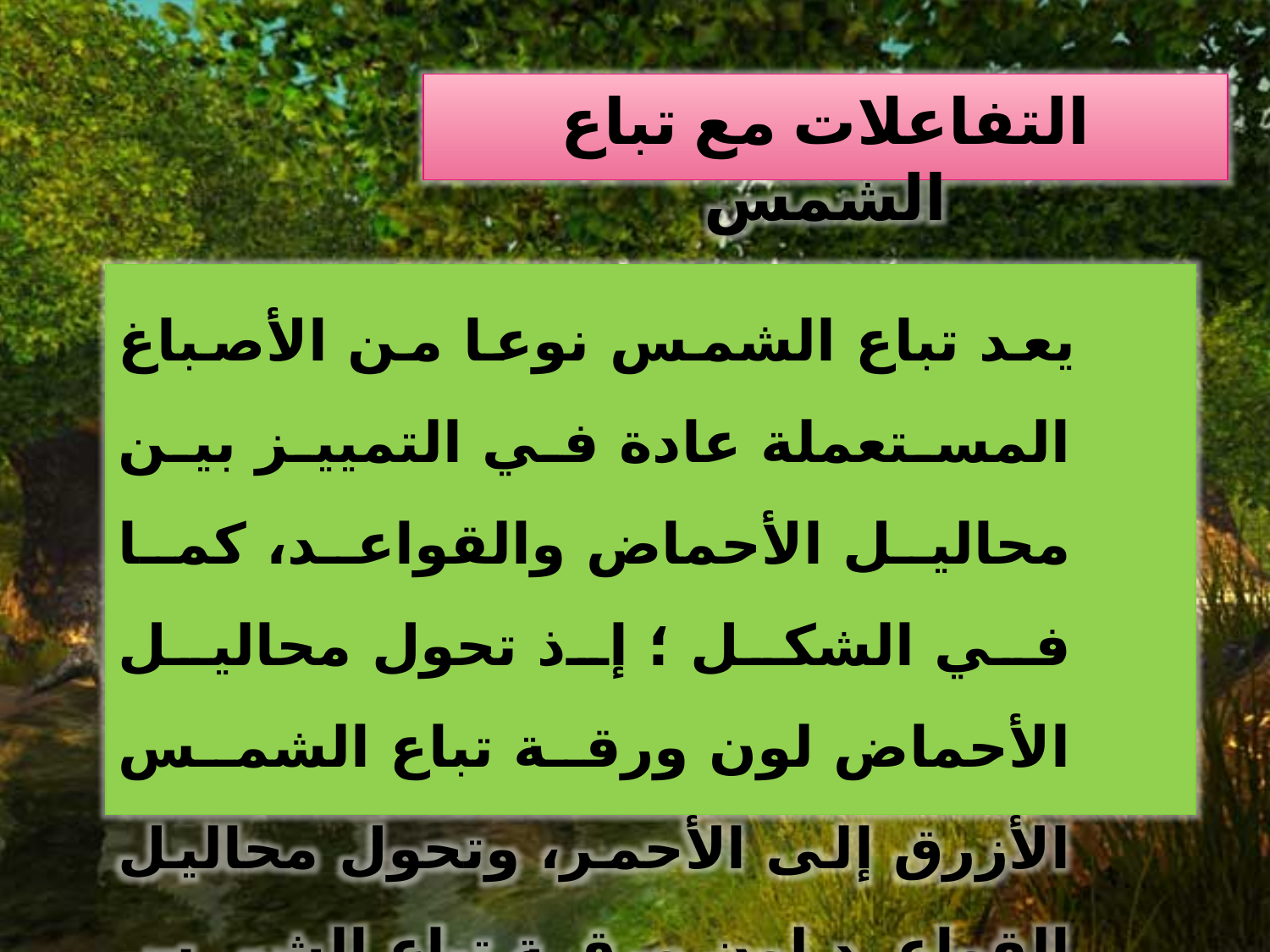

التفاعلات مع تباع الشمس
     يعد تباع الشمس نوعا من الأصباغ المستعملة عادة في التمييز بين محاليل الأحماض والقواعد، كما في الشكل ؛ إذ تحول محاليل الأحماض لون ورقة تباع الشمس الأزرق إلى الأحمر، وتحول محاليل القواعد لون ورقة تباع الشمس الأحمر إلى الأزرق..